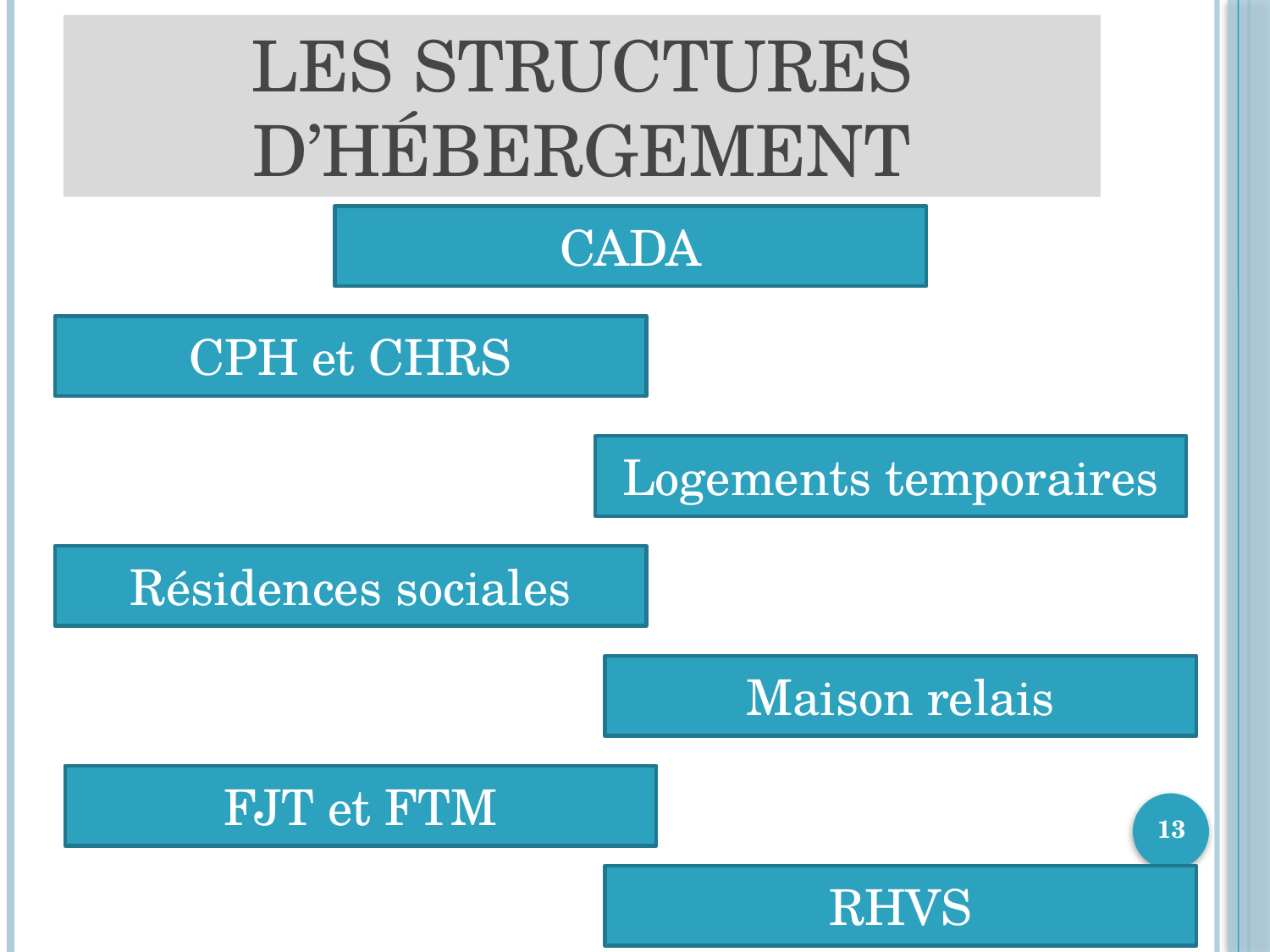

# Les structures d’hébergement
CADA
CPH et CHRS
Logements temporaires
Résidences sociales
Maison relais
FJT et FTM
13
RHVS